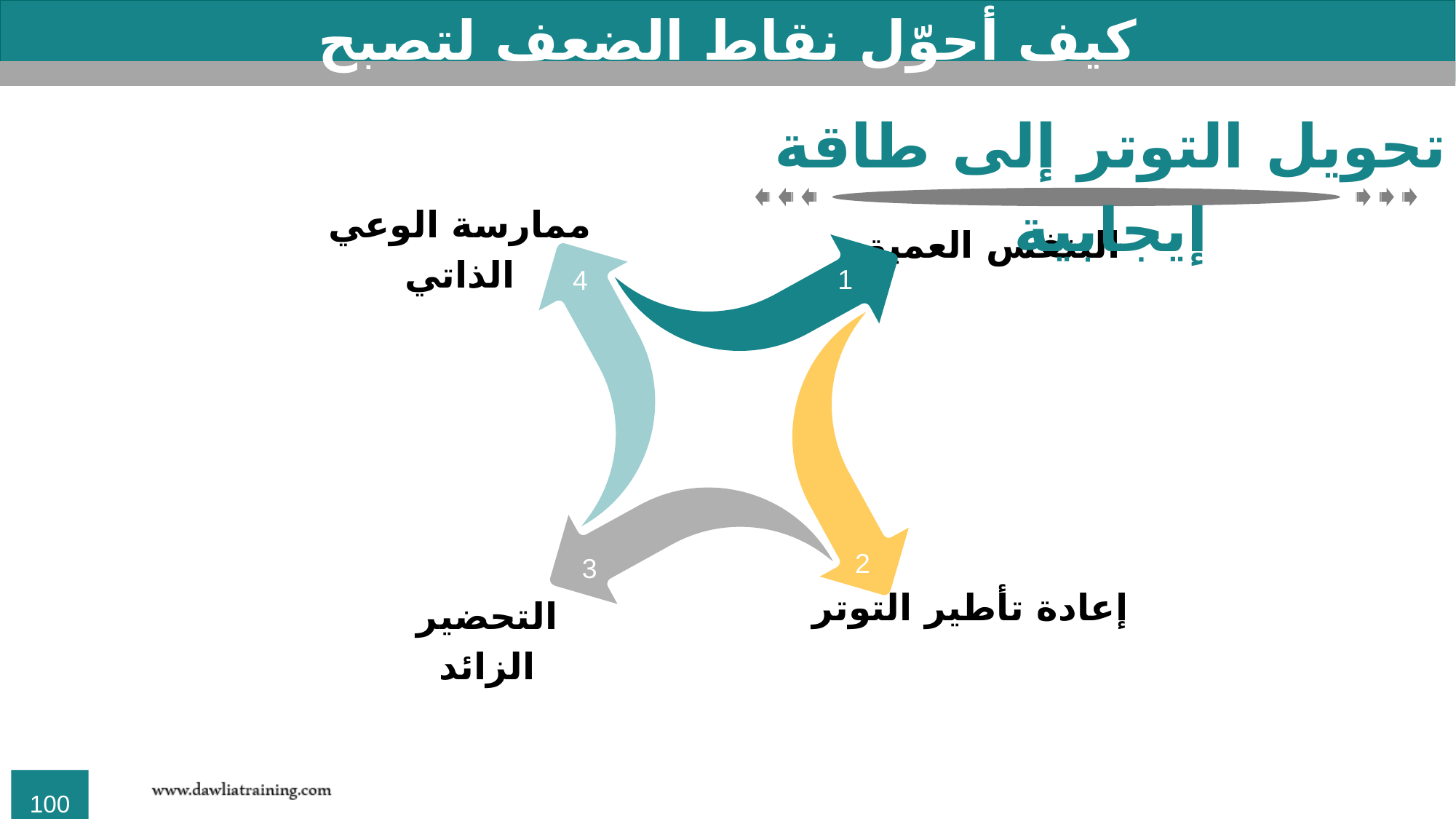

كيف أحوّل نقاط الضعف لتصبح نقاط قوة؟
تحويل التوتر إلى طاقة إيجابية

ممارسة الوعي الذاتي

4
التنفس العميق

1

إعادة تأطير التوتر
2

التحضير الزائد
3